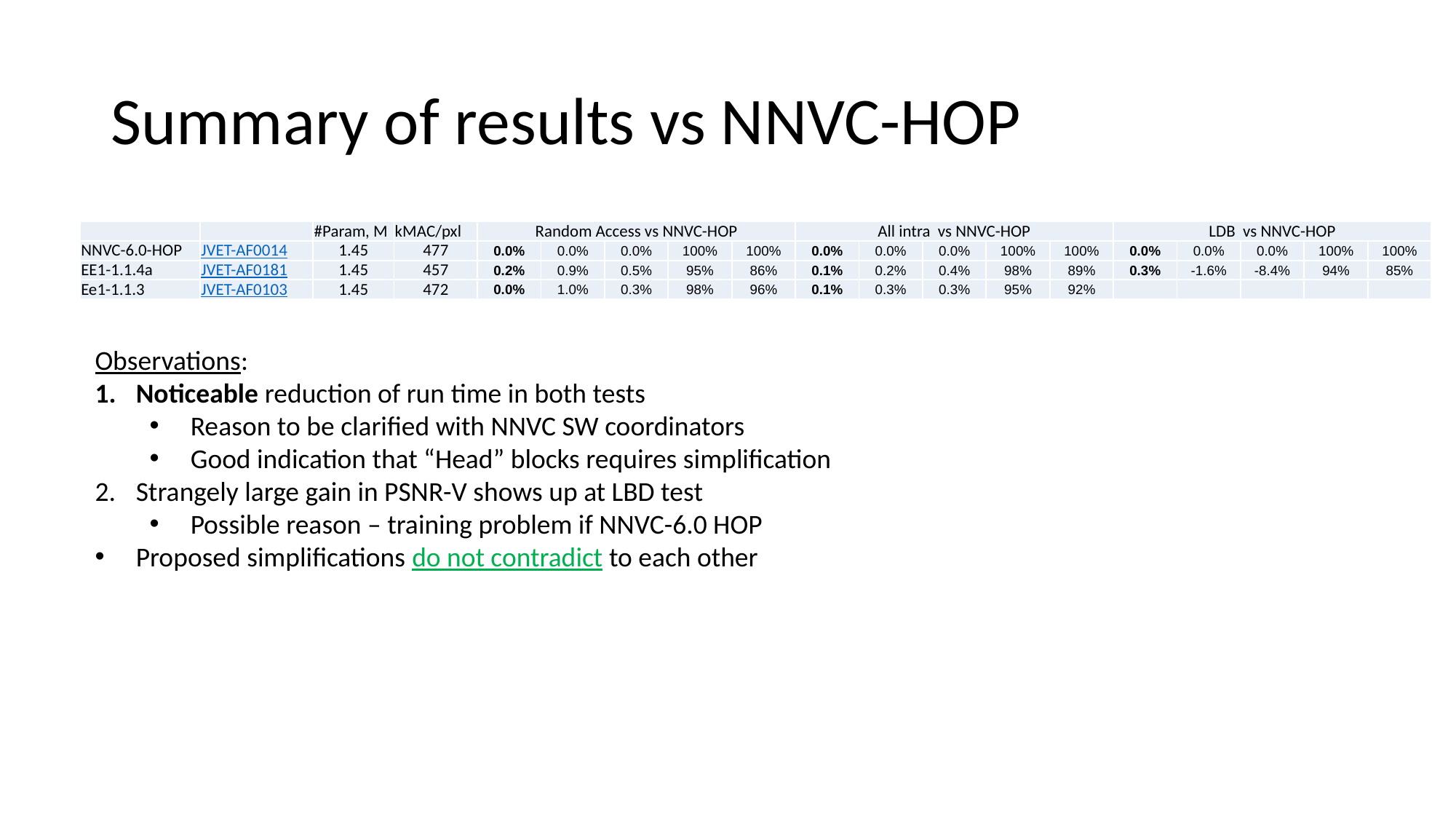

# Summary of results vs NNVC-HOP
|  |  | #Param, M | kMAC/pxl | Random Access vs NNVC-HOP |  |  |  |  | All intra vs NNVC-HOP |  |  |  |  | LDB vs NNVC-HOP |  |  |  |  |
| --- | --- | --- | --- | --- | --- | --- | --- | --- | --- | --- | --- | --- | --- | --- | --- | --- | --- | --- |
| NNVC-6.0-HOP | JVET-AF0014 | 1.45 | 477 | 0.0% | 0.0% | 0.0% | 100% | 100% | 0.0% | 0.0% | 0.0% | 100% | 100% | 0.0% | 0.0% | 0.0% | 100% | 100% |
| EE1-1.1.4a | JVET-AF0181 | 1.45 | 457 | 0.2% | 0.9% | 0.5% | 95% | 86% | 0.1% | 0.2% | 0.4% | 98% | 89% | 0.3% | -1.6% | -8.4% | 94% | 85% |
| Ee1-1.1.3 | JVET-AF0103 | 1.45 | 472 | 0.0% | 1.0% | 0.3% | 98% | 96% | 0.1% | 0.3% | 0.3% | 95% | 92% |  |  |  |  |  |
Observations:
Noticeable reduction of run time in both tests
Reason to be clarified with NNVC SW coordinators
Good indication that “Head” blocks requires simplification
Strangely large gain in PSNR-V shows up at LBD test
Possible reason – training problem if NNVC-6.0 HOP
Proposed simplifications do not contradict to each other